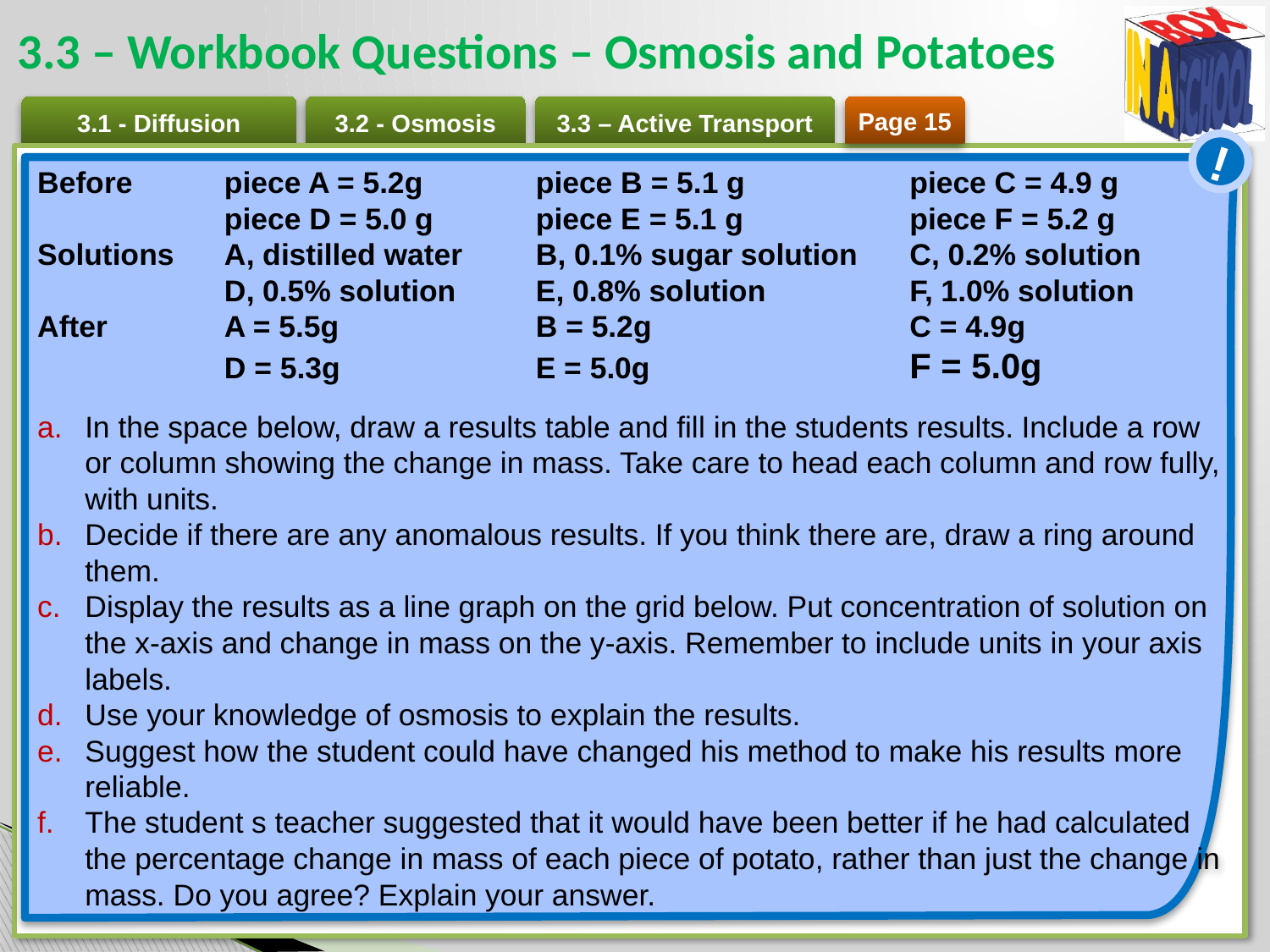

# 3.3 – Workbook Questions – Osmosis and Potatoes
Page 15
!
Before	piece A = 5.2g 	piece B = 5.1 g 	piece C = 4.9 g
	piece D = 5.0 g 	piece E = 5.1 g 	piece F = 5.2 g
Solutions	A, distilled water 	B, 0.1% sugar solution 	C, 0.2% solution
	D, 0.5% solution 	E, 0.8% solution 	F, 1.0% solution
After	A = 5.5g 	B = 5.2g 	C = 4.9g
	D = 5.3g	E = 5.0g	F = 5.0g

In the space below, draw a results table and fill in the students results. Include a row or column showing the change in mass. Take care to head each column and row fully, with units.
Decide if there are any anomalous results. If you think there are, draw a ring around them.
Display the results as a line graph on the grid below. Put concentration of solution on the x-axis and change in mass on the y-axis. Remember to include units in your axis labels.
Use your knowledge of osmosis to explain the results.
Suggest how the student could have changed his method to make his results more reliable.
The student s teacher suggested that it would have been better if he had calculated the percentage change in mass of each piece of potato, rather than just the change in mass. Do you agree? Explain your answer.